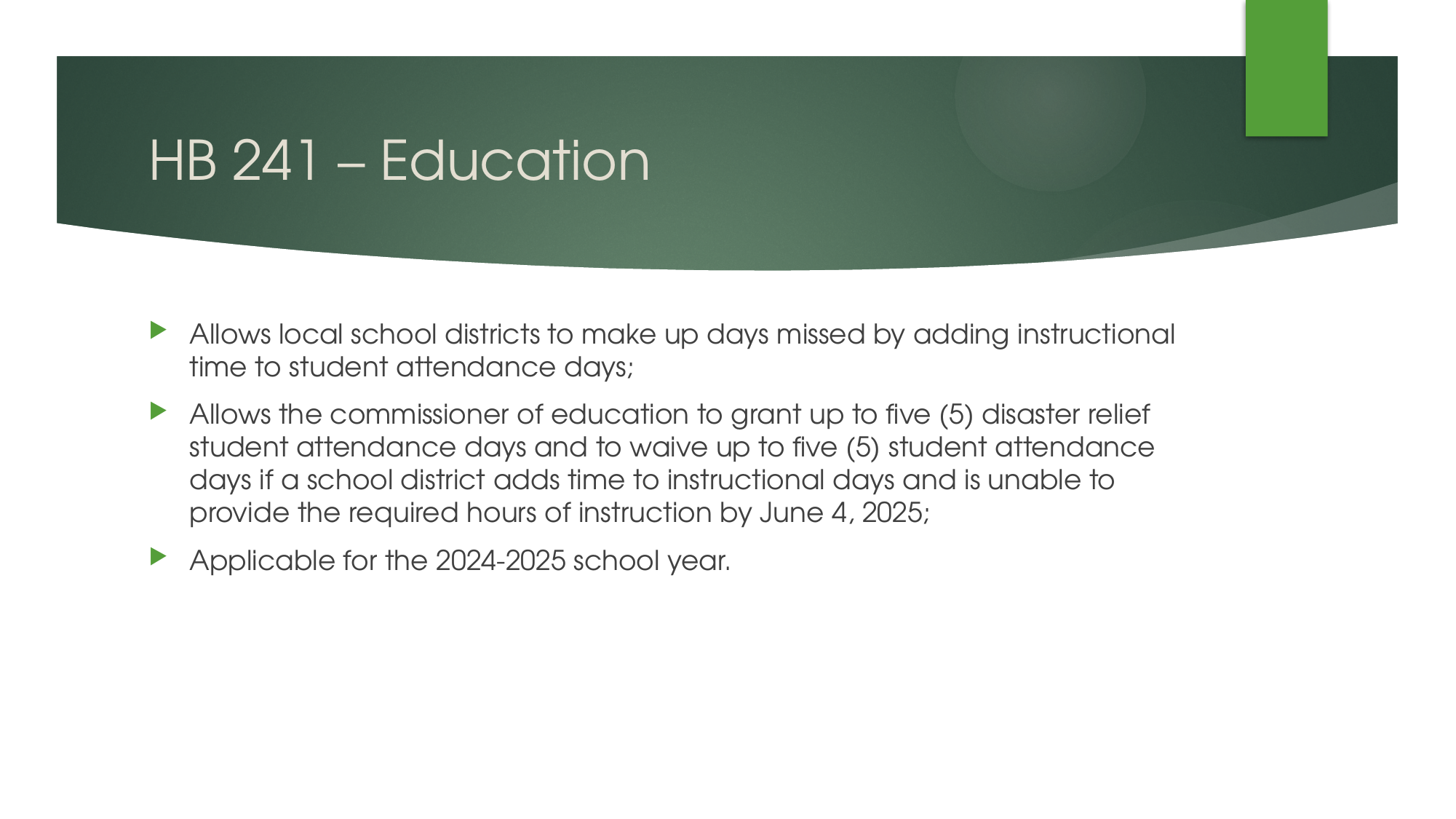

# HB 241 – Education
Allows local school districts to make up days missed by adding instructional time to student attendance days;
Allows the commissioner of education to grant up to five (5) disaster relief student attendance days and to waive up to five (5) student attendance days if a school district adds time to instructional days and is unable to provide the required hours of instruction by June 4, 2025;
Applicable for the 2024-2025 school year.